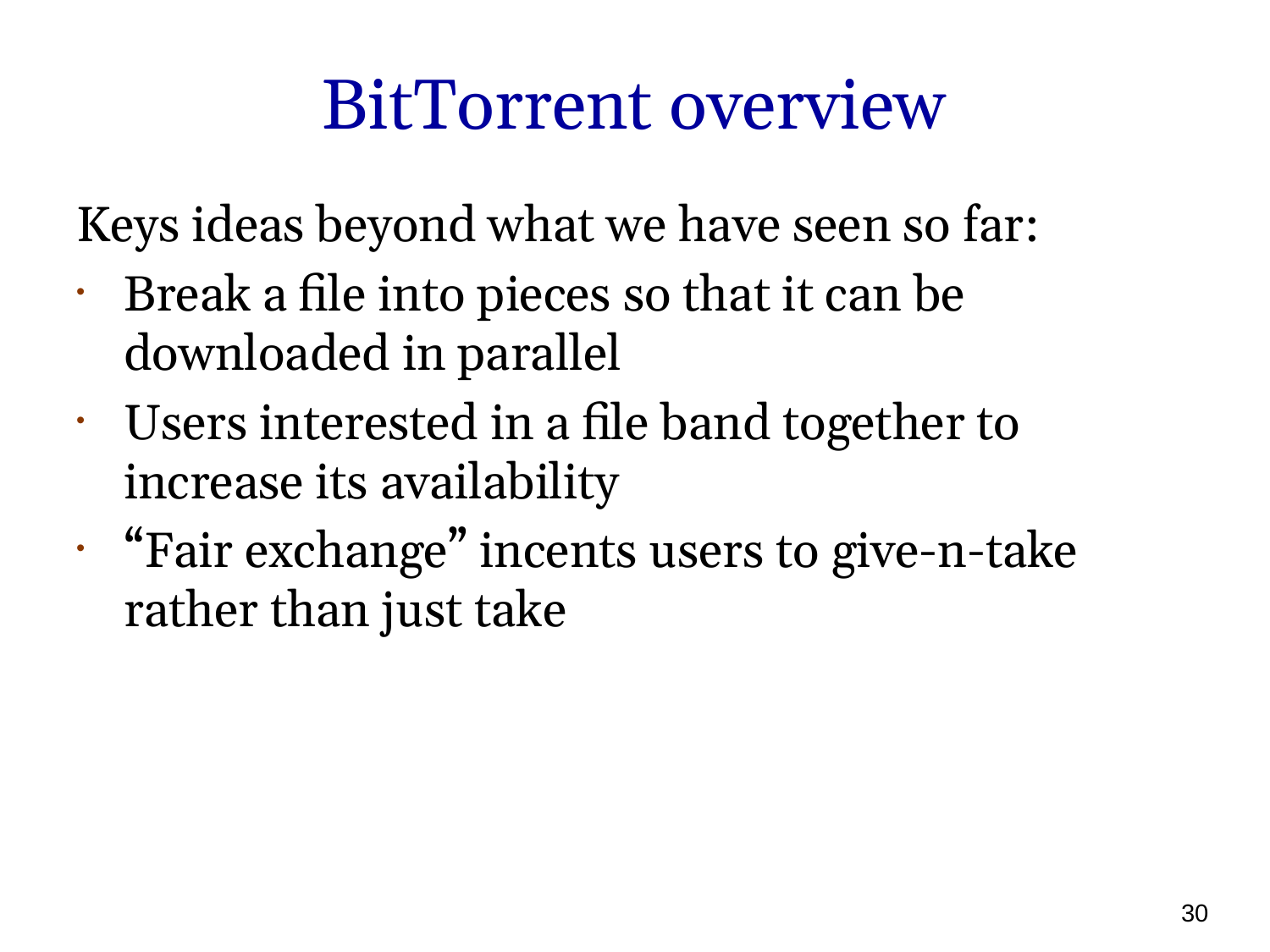

# BitTorrent overview
Keys ideas beyond what we have seen so far:
Break a file into pieces so that it can be downloaded in parallel
Users interested in a file band together to increase its availability
“Fair exchange” incents users to give-n-take rather than just take
30